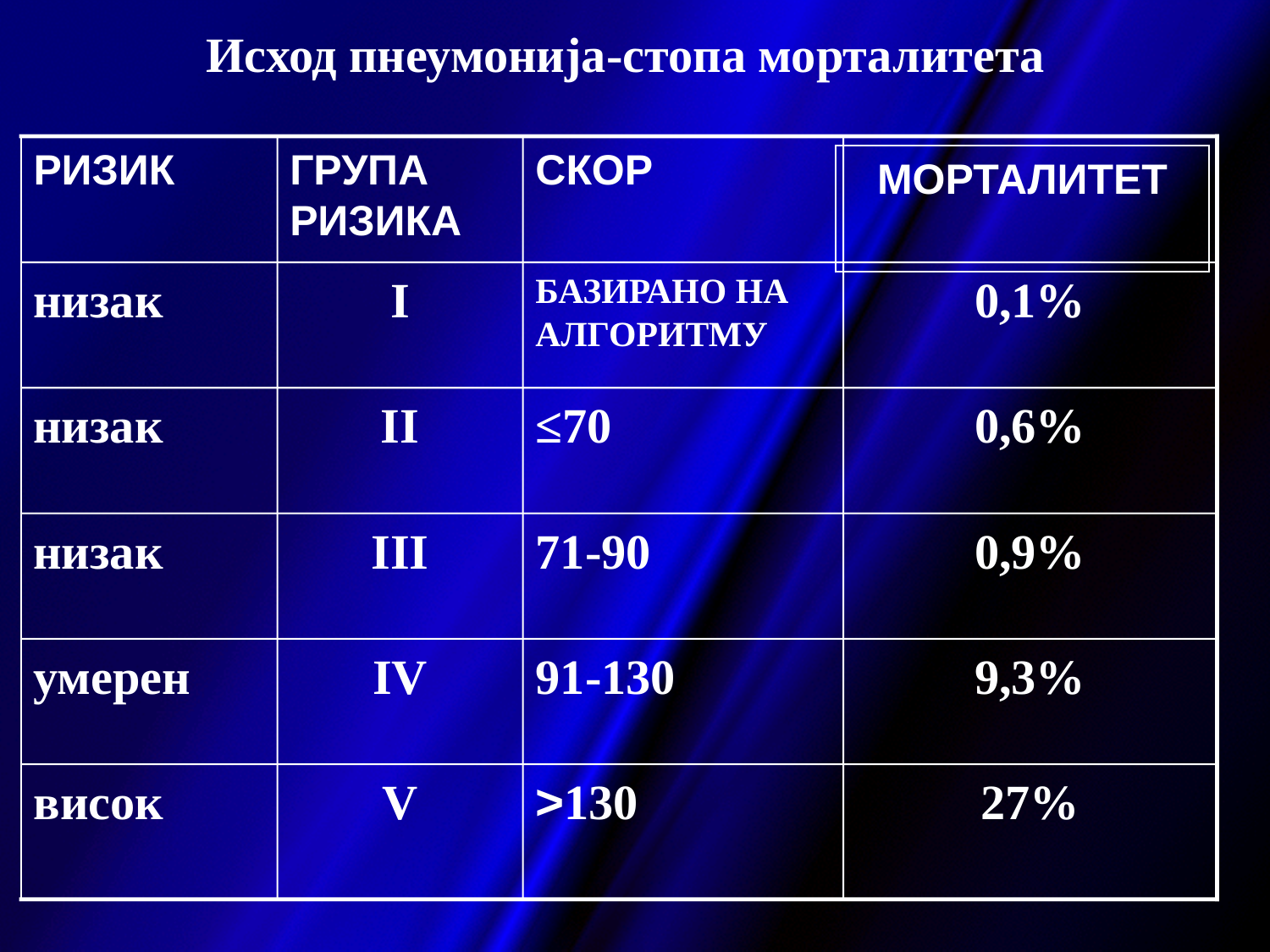

Исход пнеумонија-стопа морталитета

РИЗИК

ГРУПА РИЗИКА

СКОР

МОРТАЛИТЕТ
низак

I
БАЗИРАНО НА АЛГОРИТМУ
0,1%
низак

II
≤70
0,6%
низак

III
71-90
0,9%
умерен

IV
91-130
9,3%
висок

V
>130
27%